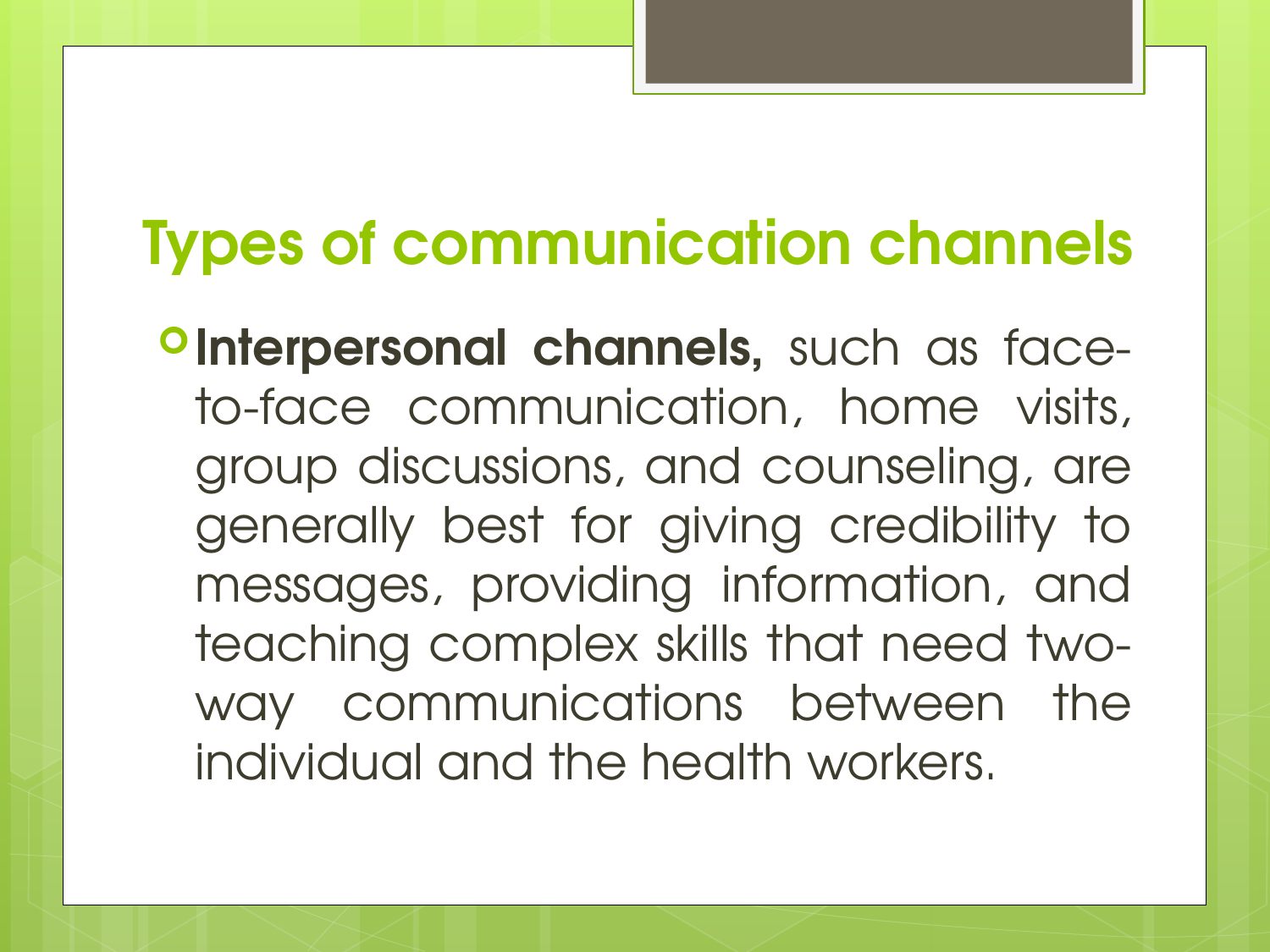

# Types of communication channels
Interpersonal channels, such as face-to-face communication, home visits, group discussions, and counseling, are generally best for giving credibility to messages, providing information, and teaching complex skills that need two-way communications between the individual and the health workers.